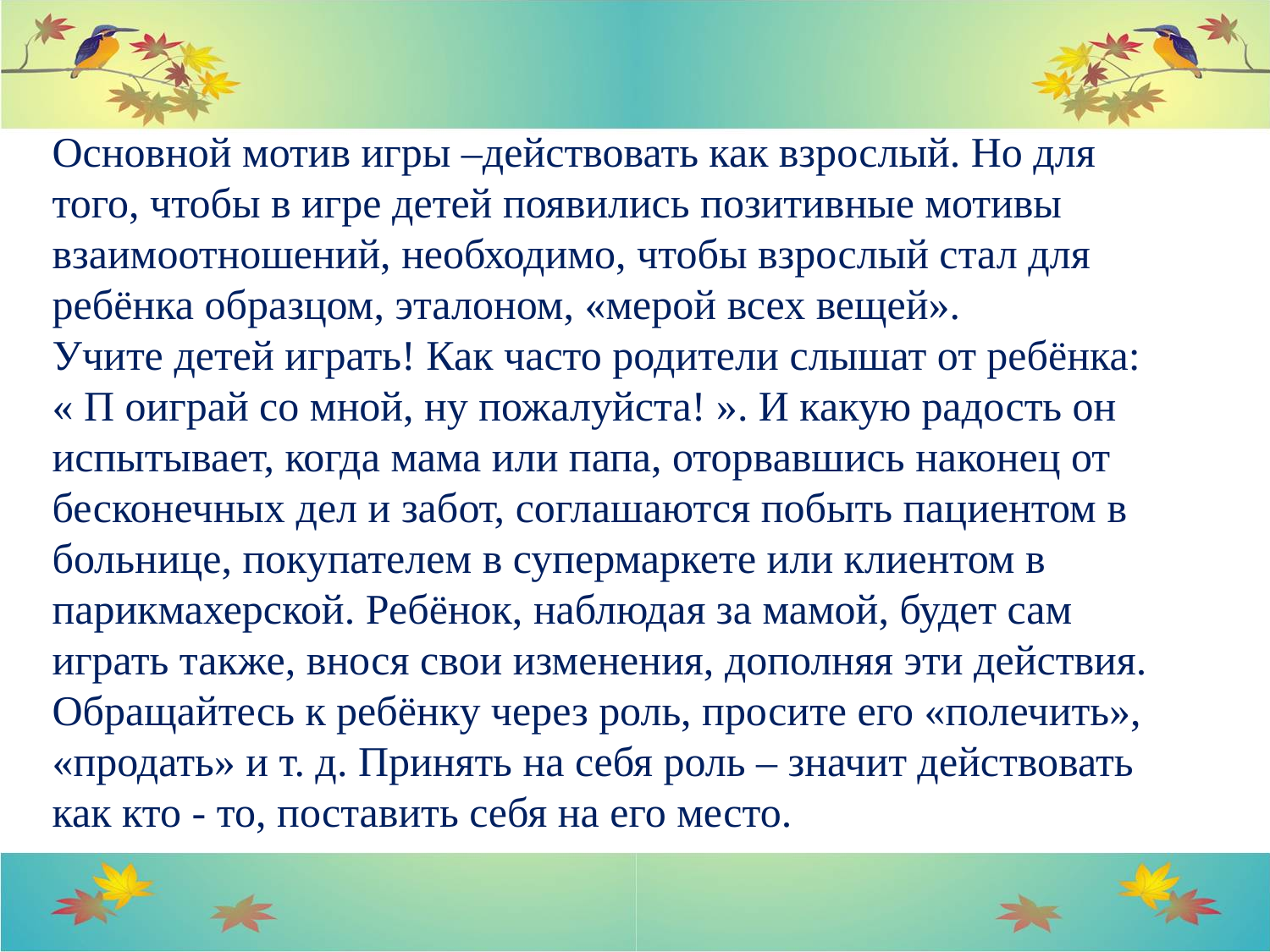

Основной мотив игры –действовать как взрослый. Но для того, чтобы в игре детей появились позитивные мотивы взаимоотношений, необходимо, чтобы взрослый стал для ребёнка образцом, эталоном, «мерой всех вещей». 
Учите детей играть! Как часто родители слышат от ребёнка:
« П оиграй со мной, ну пожалуйста! ». И какую радость он испытывает, когда мама или папа, оторвавшись наконец от бесконечных дел и забот, соглашаются побыть пациентом в больнице, покупателем в супермаркете или клиентом в парикмахерской. Ребёнок, наблюдая за мамой, будет сам играть также, внося свои изменения, дополняя эти действия. Обращайтесь к ребёнку через роль, просите его «полечить», «продать» и т. д. Принять на себя роль – значит действовать как кто - то, поставить себя на его место.